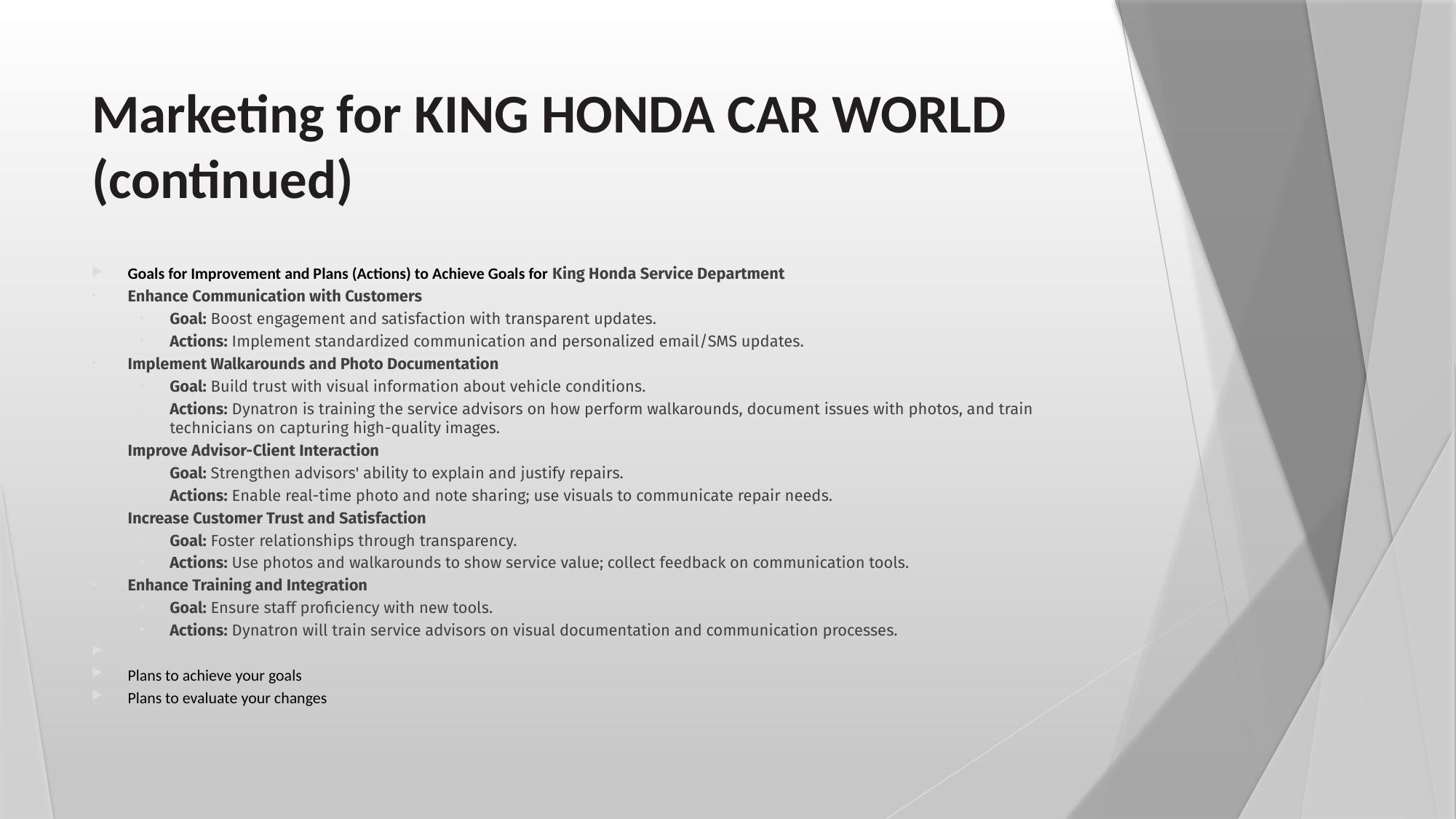

# Marketing for KING HONDA CAR WORLD (continued)
Goals for Improvement and Plans (Actions) to Achieve Goals for King Honda Service Department
Enhance Communication with Customers
Goal: Boost engagement and satisfaction with transparent updates.
Actions: Implement standardized communication and personalized email/SMS updates.
Implement Walkarounds and Photo Documentation
Goal: Build trust with visual information about vehicle conditions.
Actions: Dynatron is training the service advisors on how perform walkarounds, document issues with photos, and train technicians on capturing high-quality images.
Improve Advisor-Client Interaction
Goal: Strengthen advisors' ability to explain and justify repairs.
Actions: Enable real-time photo and note sharing; use visuals to communicate repair needs.
Increase Customer Trust and Satisfaction
Goal: Foster relationships through transparency.
Actions: Use photos and walkarounds to show service value; collect feedback on communication tools.
Enhance Training and Integration
Goal: Ensure staff proficiency with new tools.
Actions: Dynatron will train service advisors on visual documentation and communication processes.

Plans to achieve your goals
Plans to evaluate your changes